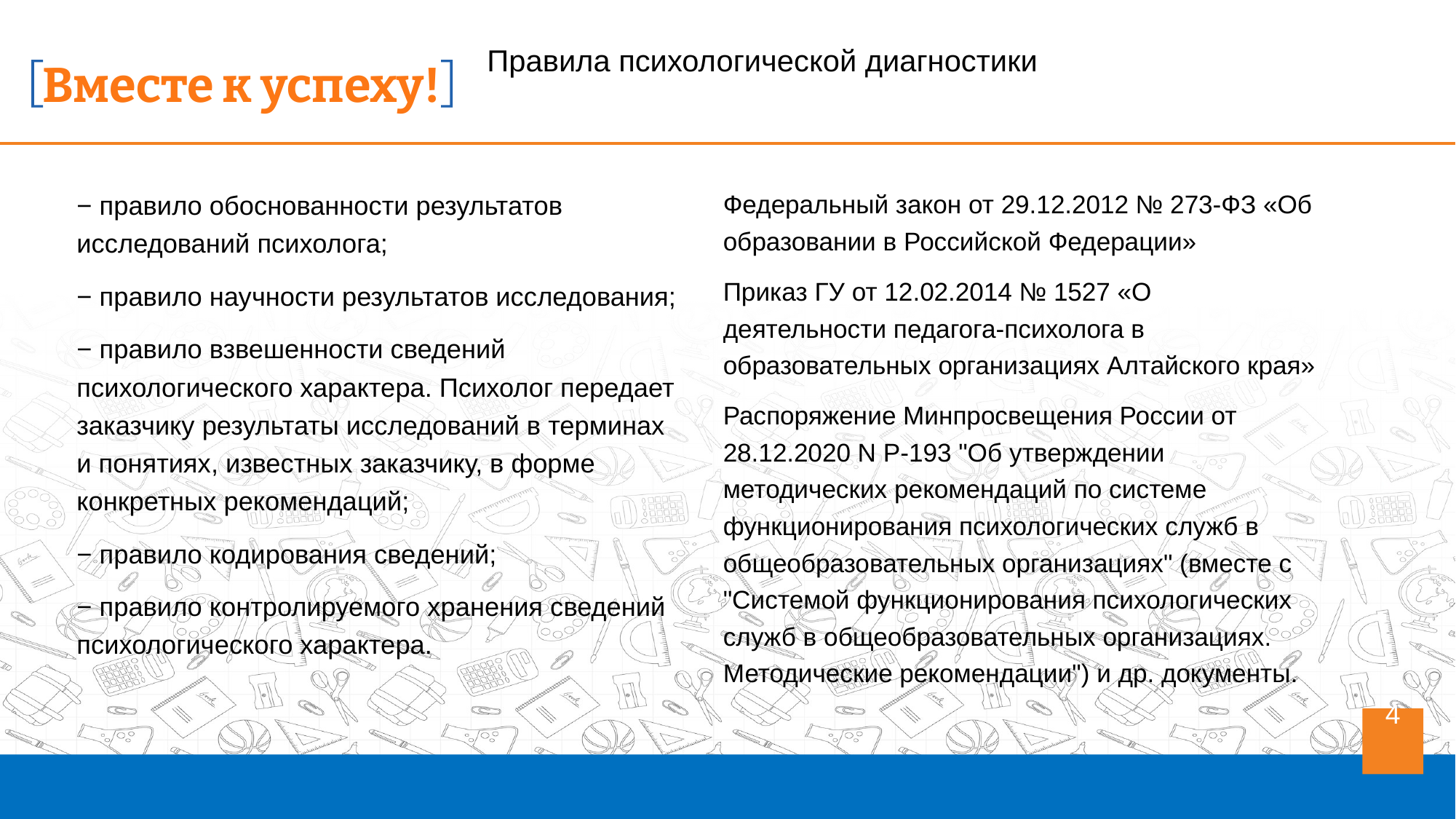

Правила психологической диагностики

− правило обоснованности результатов исследований психолога;
− правило научности результатов исследования;
− правило взвешенности сведений психологического характера. Психолог передает заказчику результаты исследований в терминах и понятиях, известных заказчику, в форме конкретных рекомендаций;
− правило кодирования сведений;
− правило контролируемого хранения сведений психологического характера.
Федеральный закон от 29.12.2012 № 273-ФЗ «Об образовании в Российской Федерации»
Приказ ГУ от 12.02.2014 № 1527 «О деятельности педагога-психолога в образовательных организациях Алтайского края»
Распоряжение Минпросвещения России от 28.12.2020 N Р-193 "Об утверждении методических рекомендаций по системе функционирования психологических служб в общеобразовательных организациях" (вместе с "Системой функционирования психологических служб в общеобразовательных организациях. Методические рекомендации") и др. документы.